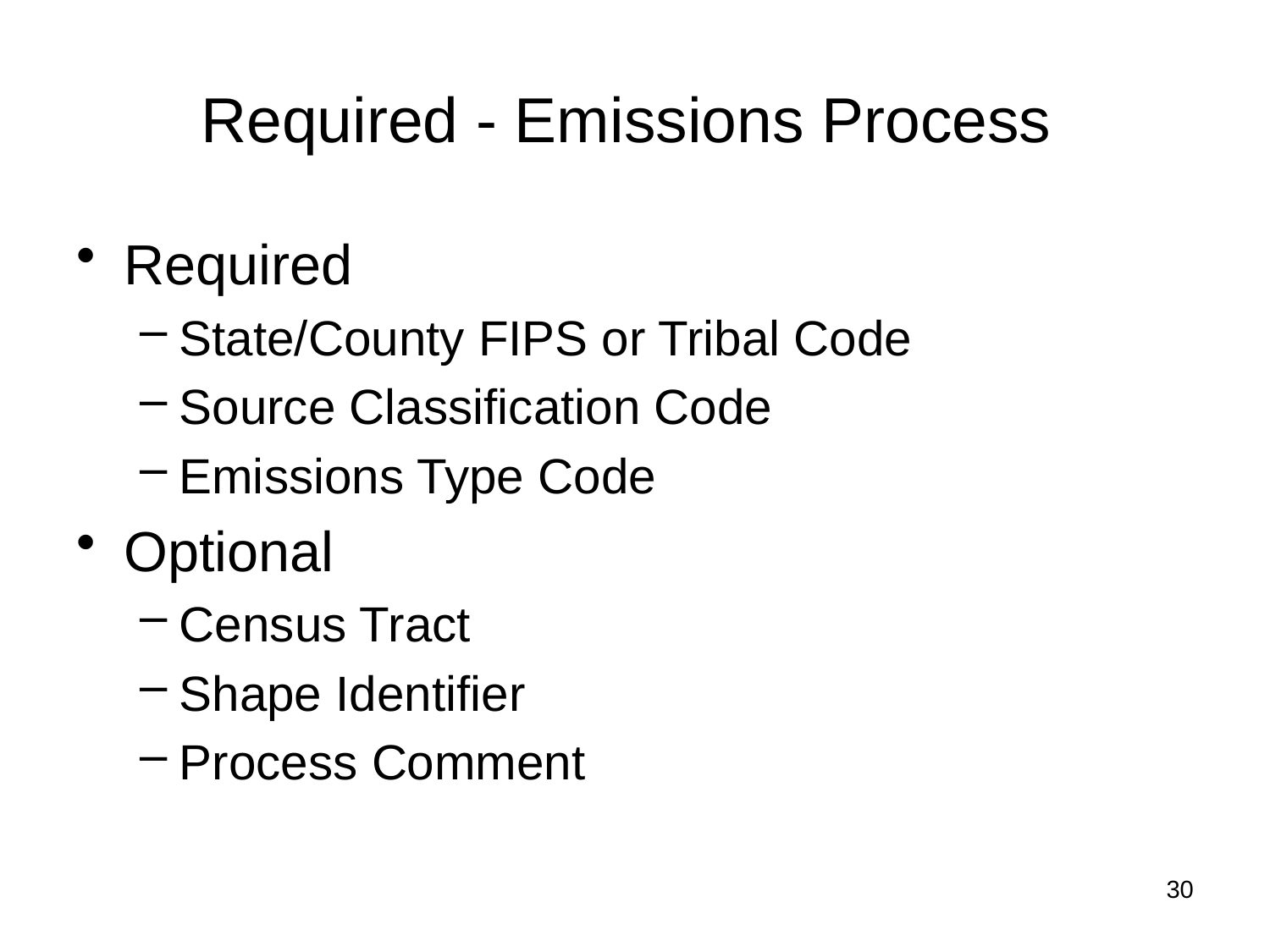

# Required - Emissions Process
Required
State/County FIPS or Tribal Code
Source Classification Code
Emissions Type Code
Optional
Census Tract
Shape Identifier
Process Comment
30